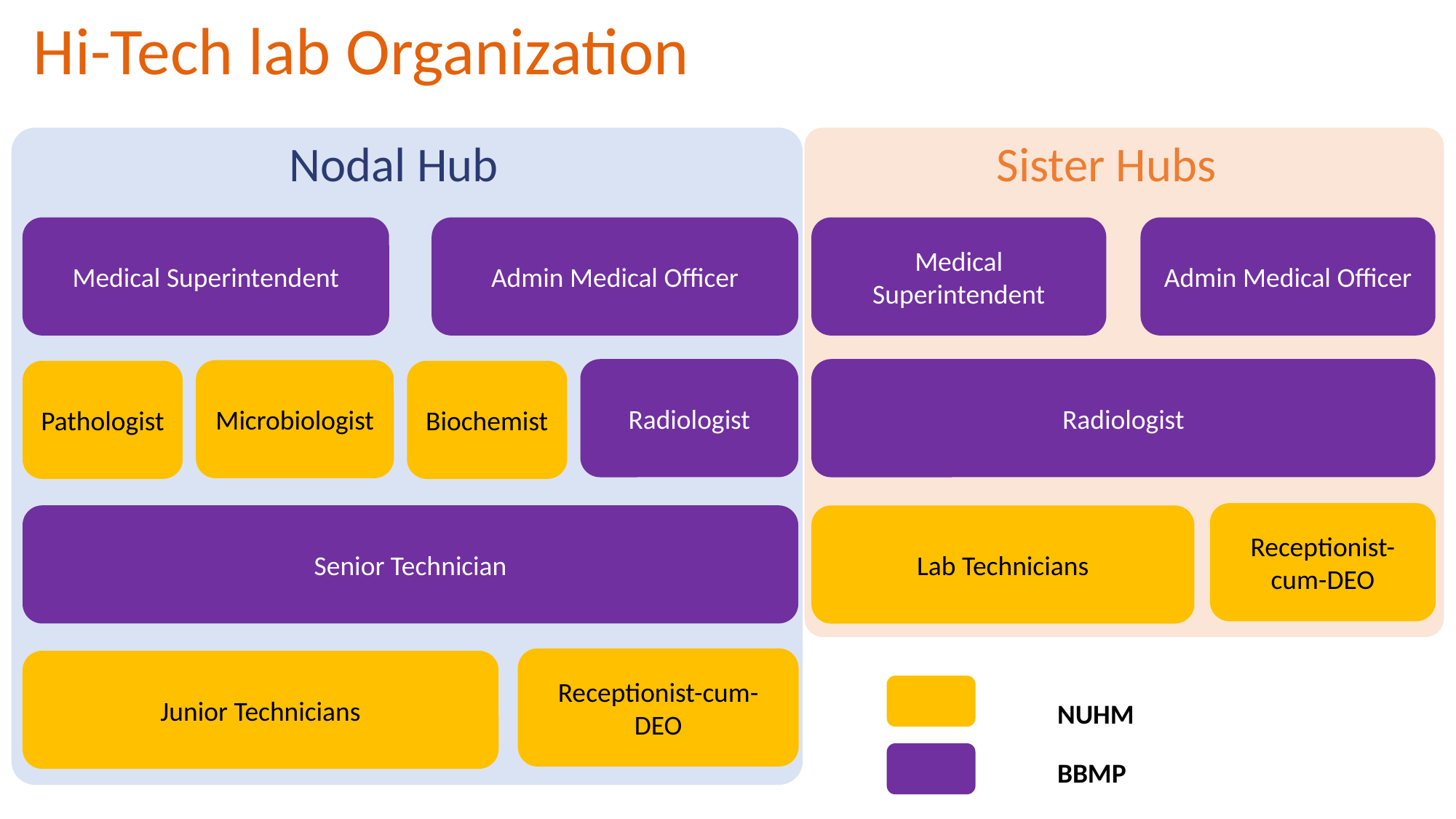

Hi-Tech lab Organization
Nodal Hub
Sister Hubs

Medical Superintendent
Admin Medical Officer
Medical Superintendent
Admin Medical Officer
Radiologist
Radiologist
Microbiologist
Pathologist
Biochemist
Receptionist-cum-DEO
Senior Technician
Lab Technicians
Receptionist-cum-DEO
Junior Technicians

NUHM

BBMP